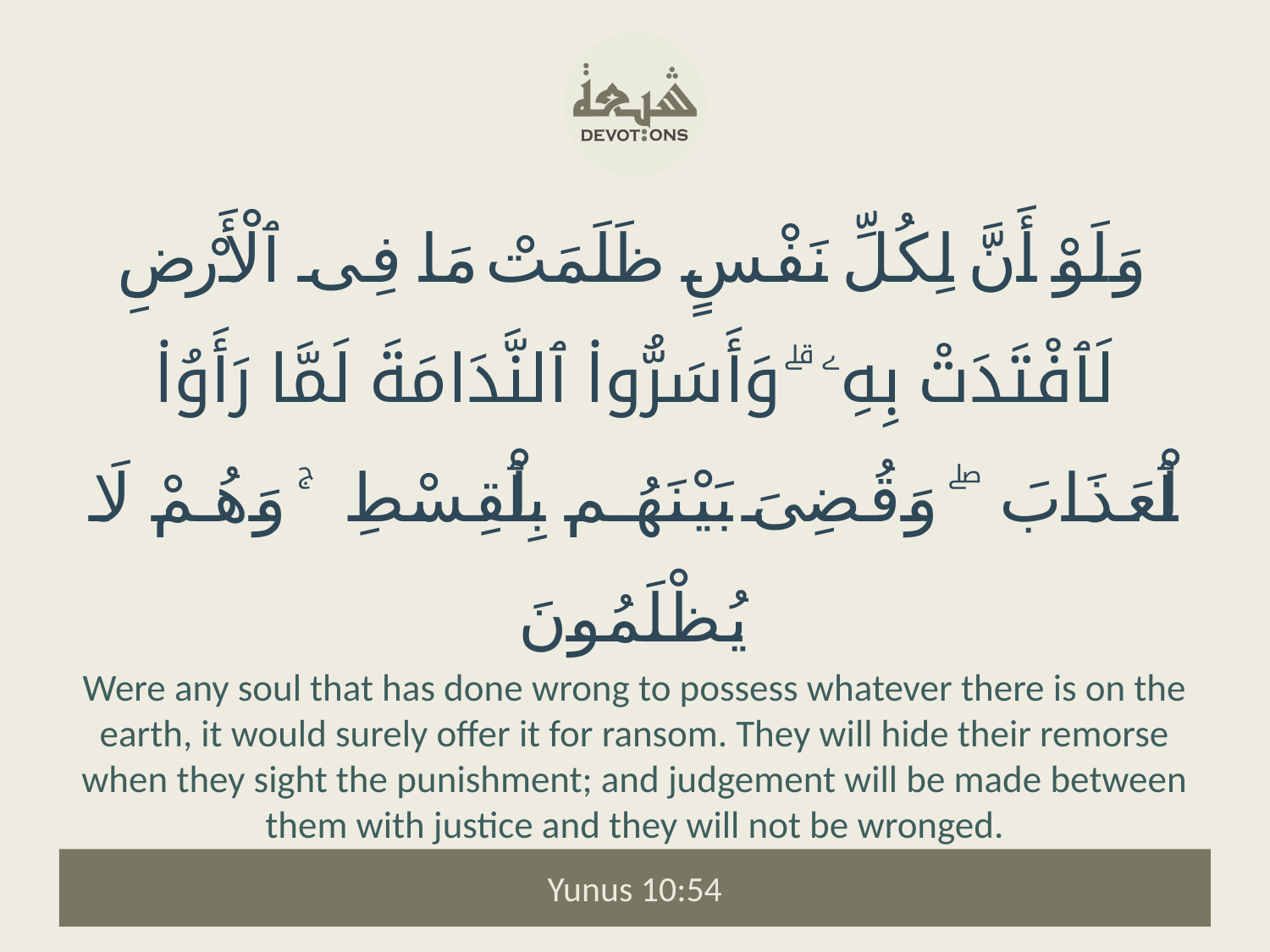

وَلَوْ أَنَّ لِكُلِّ نَفْسٍ ظَلَمَتْ مَا فِى ٱلْأَرْضِ لَٱفْتَدَتْ بِهِۦ ۗ وَأَسَرُّوا۟ ٱلنَّدَامَةَ لَمَّا رَأَوُا۟ ٱلْعَذَابَ ۖ وَقُضِىَ بَيْنَهُم بِٱلْقِسْطِ ۚ وَهُمْ لَا يُظْلَمُونَ
Were any soul that has done wrong to possess whatever there is on the earth, it would surely offer it for ransom. They will hide their remorse when they sight the punishment; and judgement will be made between them with justice and they will not be wronged.
Yunus 10:54